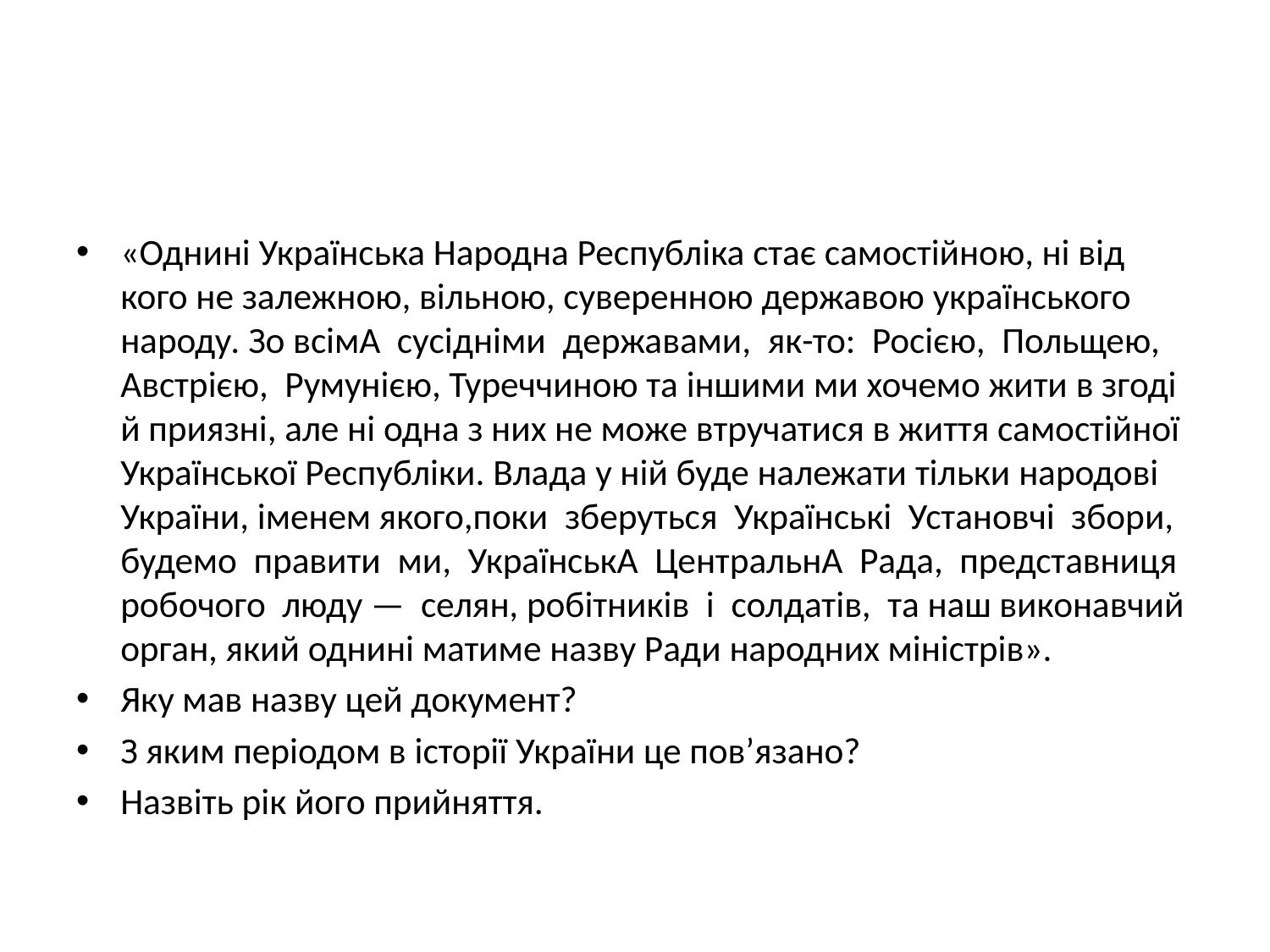

#
«Однині Українська Народна Республіка стає самостійною, ні від кого не залежною, вільною, суверенною державою українського народу. Зо всімА  сусідніми  державами,  як-то:  Росією,  Польщею,  Австрією,  Румунією, Туреччиною та іншими ми хочемо жити в згоді й приязні, але ні одна з них не може втручатися в життя самостійної Української Республіки. Влада у ній буде належати тільки народові України, іменем якого,поки  зберуться  Українські  Установчі  збори,  будемо  правити  ми,  УкраїнськА  ЦентральнА  Рада,  представниця  робочого  люду —  селян, робітників  і  солдатів,  та наш виконавчий орган, який однині матиме назву Ради народних міністрів».
Яку мав назву цей документ?
З яким періодом в історії України це пов’язано?
Назвіть рік його прийняття.